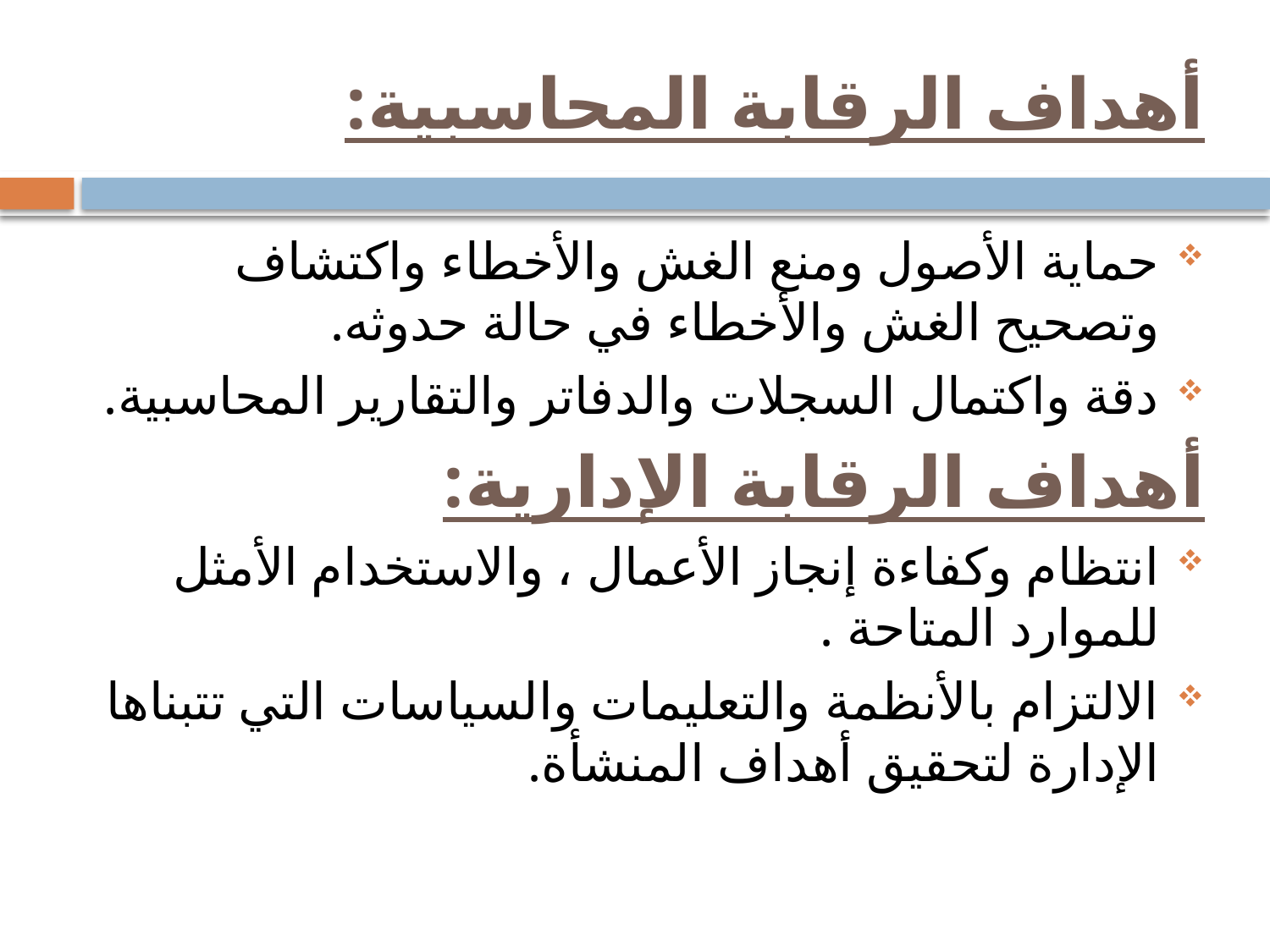

# أهداف الرقابة المحاسبية:
حماية الأصول ومنع الغش والأخطاء واكتشاف وتصحيح الغش والأخطاء في حالة حدوثه.
دقة واكتمال السجلات والدفاتر والتقارير المحاسبية.
أهداف الرقابة الإدارية:
انتظام وكفاءة إنجاز الأعمال ، والاستخدام الأمثل للموارد المتاحة .
الالتزام بالأنظمة والتعليمات والسياسات التي تتبناها الإدارة لتحقيق أهداف المنشأة.